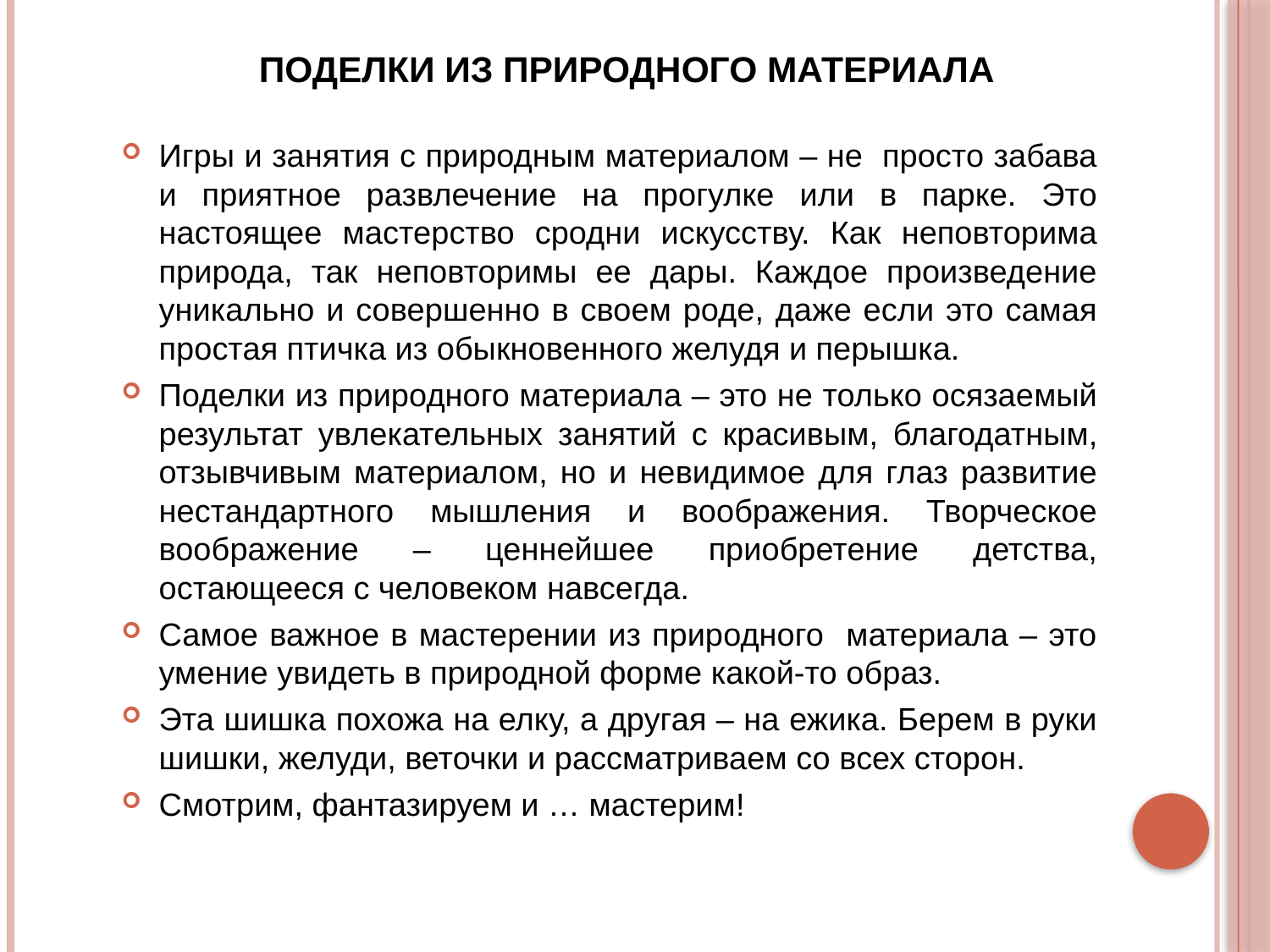

# Поделки из природного материала
Игры и занятия с природным материалом – не  просто забава и приятное развлечение на прогулке или в парке. Это настоящее мастерство сродни искусству. Как неповторима природа, так неповторимы ее дары. Каждое произведение уникально и совершенно в своем роде, даже если это самая простая птичка из обыкновенного желудя и перышка.
Поделки из природного материала – это не только осязаемый результат увлекательных занятий с красивым, благодатным, отзывчивым материалом, но и невидимое для глаз развитие нестандартного мышления и воображения. Творческое воображение – ценнейшее приобретение детства, остающееся с человеком навсегда.
Самое важное в мастерении из природного  материала – это умение увидеть в природной форме какой-то образ.
Эта шишка похожа на елку, а другая – на ежика. Берем в руки шишки, желуди, веточки и рассматриваем со всех сторон.
Смотрим, фантазируем и … мастерим!